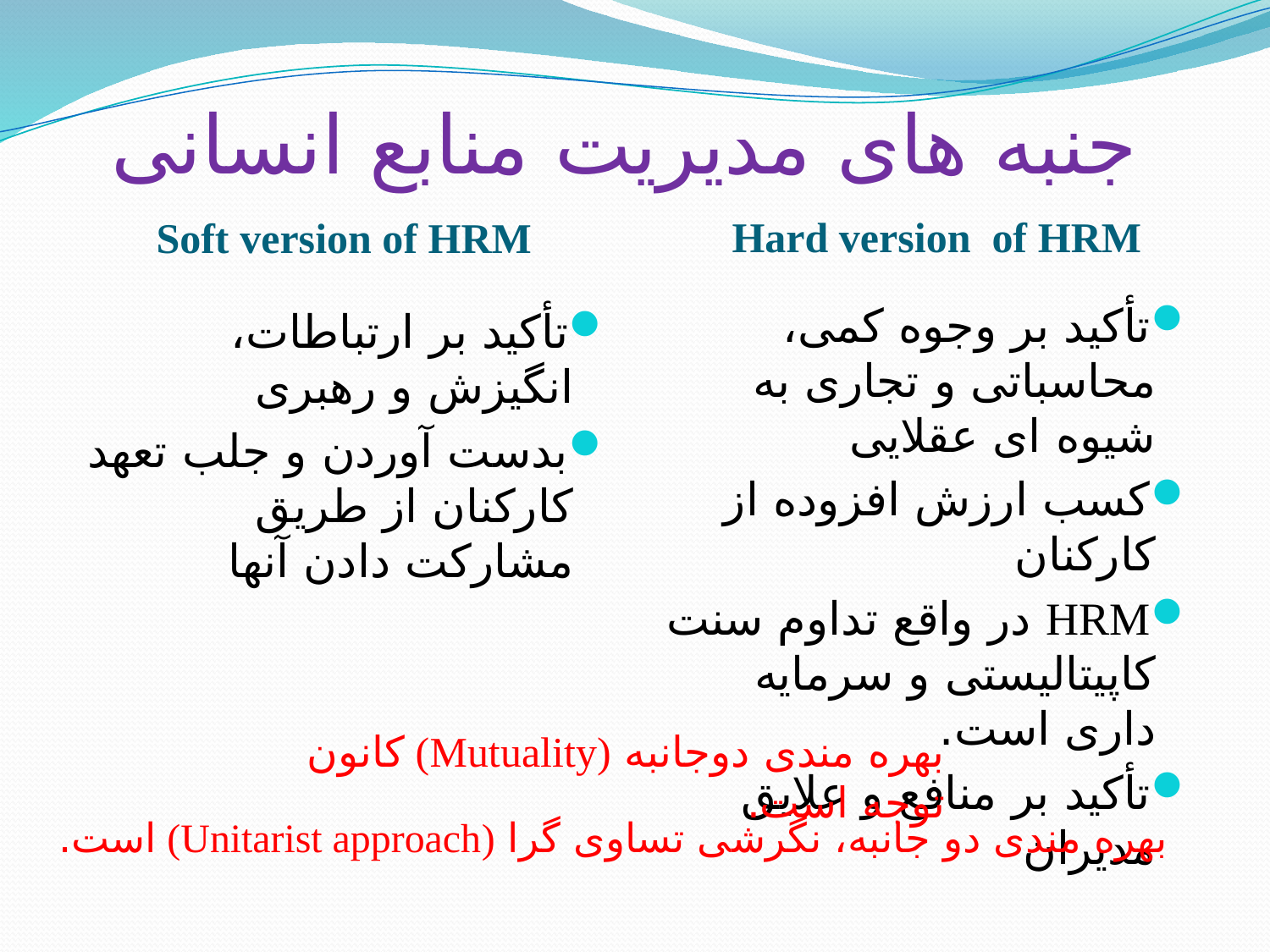

# جنبه های مدیریت منابع انسانی
Soft version of HRM
Hard version  of HRM
تأکید بر وجوه کمی، محاسباتی و تجاری به شیوه ای عقلایی
کسب ارزش افزوده از کارکنان
HRM در واقع تداوم سنت کاپیتالیستی و سرمایه داری است.
تأکید بر منافع و علایق مدیران
تأکید بر ارتباطات، انگیزش و رهبری
بدست آوردن و جلب تعهد کارکنان از طریق مشارکت دادن آنها

بهره مندی دوجانبه (Mutuality) کانون توجه است.
بهره مندی دو جانبه، نگرشی تساوی گرا (Unitarist approach) است.